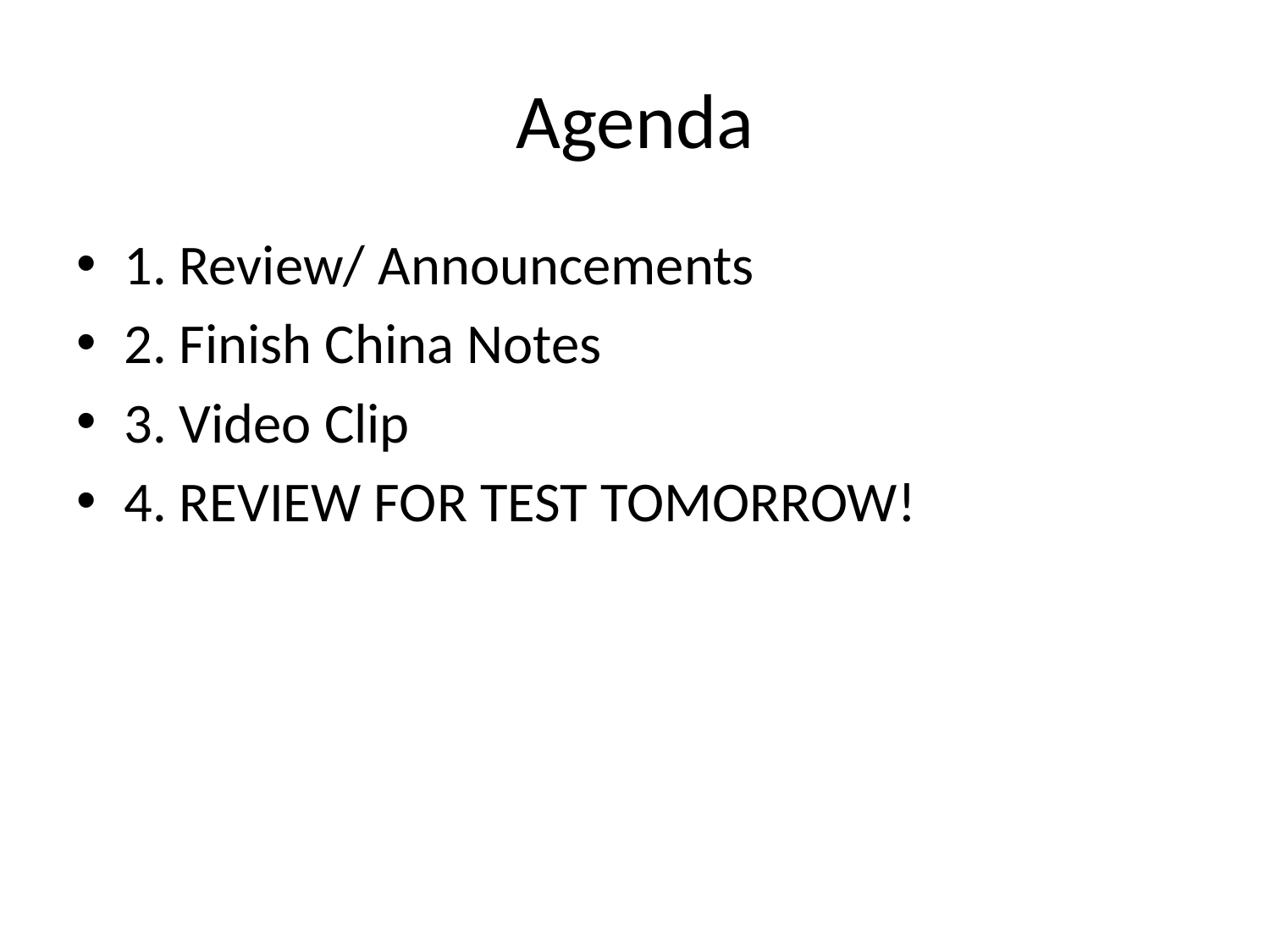

# Agenda
1. Review/ Announcements
2. Finish China Notes
3. Video Clip
4. REVIEW FOR TEST TOMORROW!